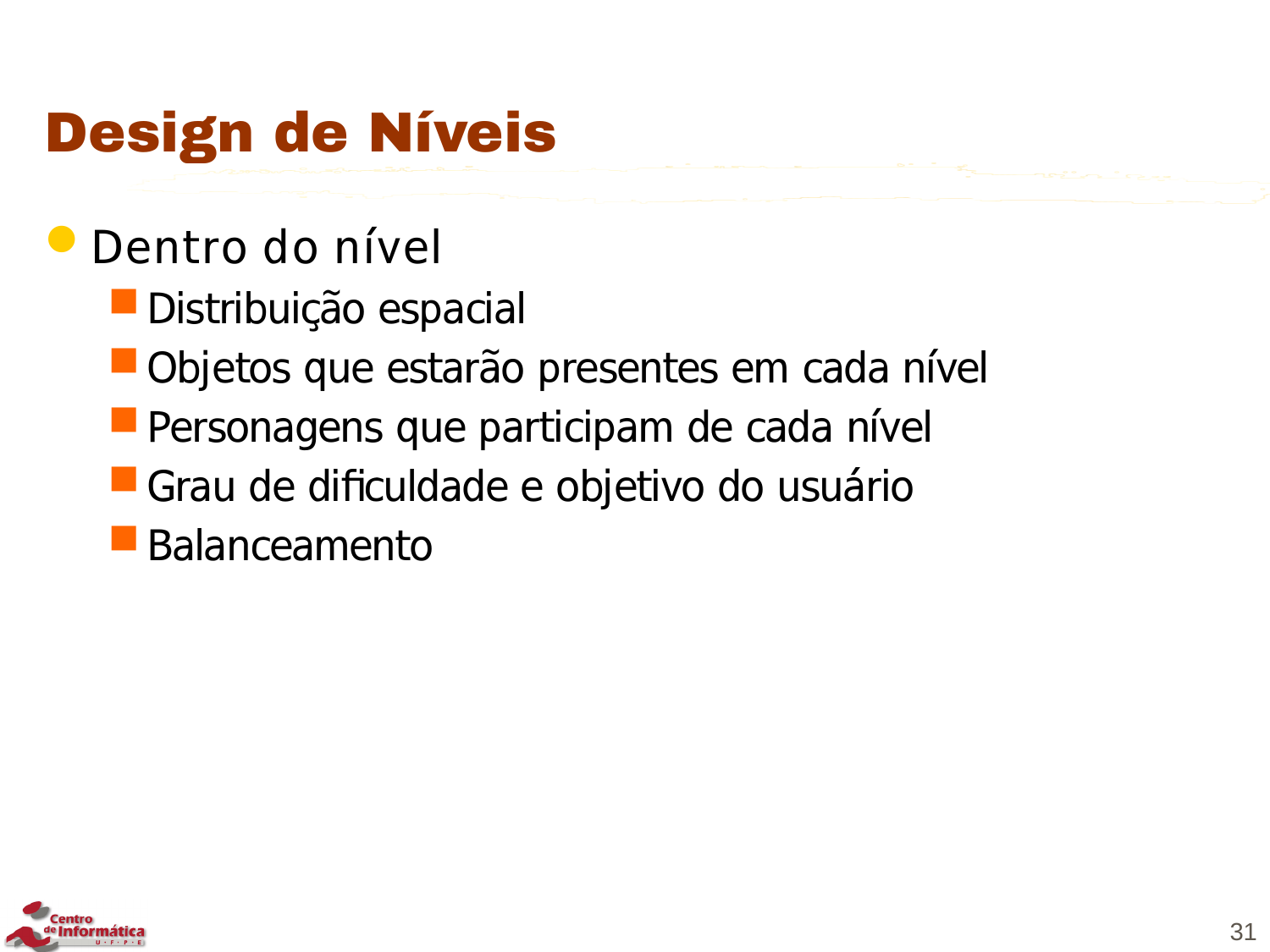

# Design de Níveis
Dentro do nível
Distribuição espacial
Objetos que estarão presentes em cada nível
Personagens que participam de cada nível
Grau de dificuldade e objetivo do usuário
Balanceamento
31